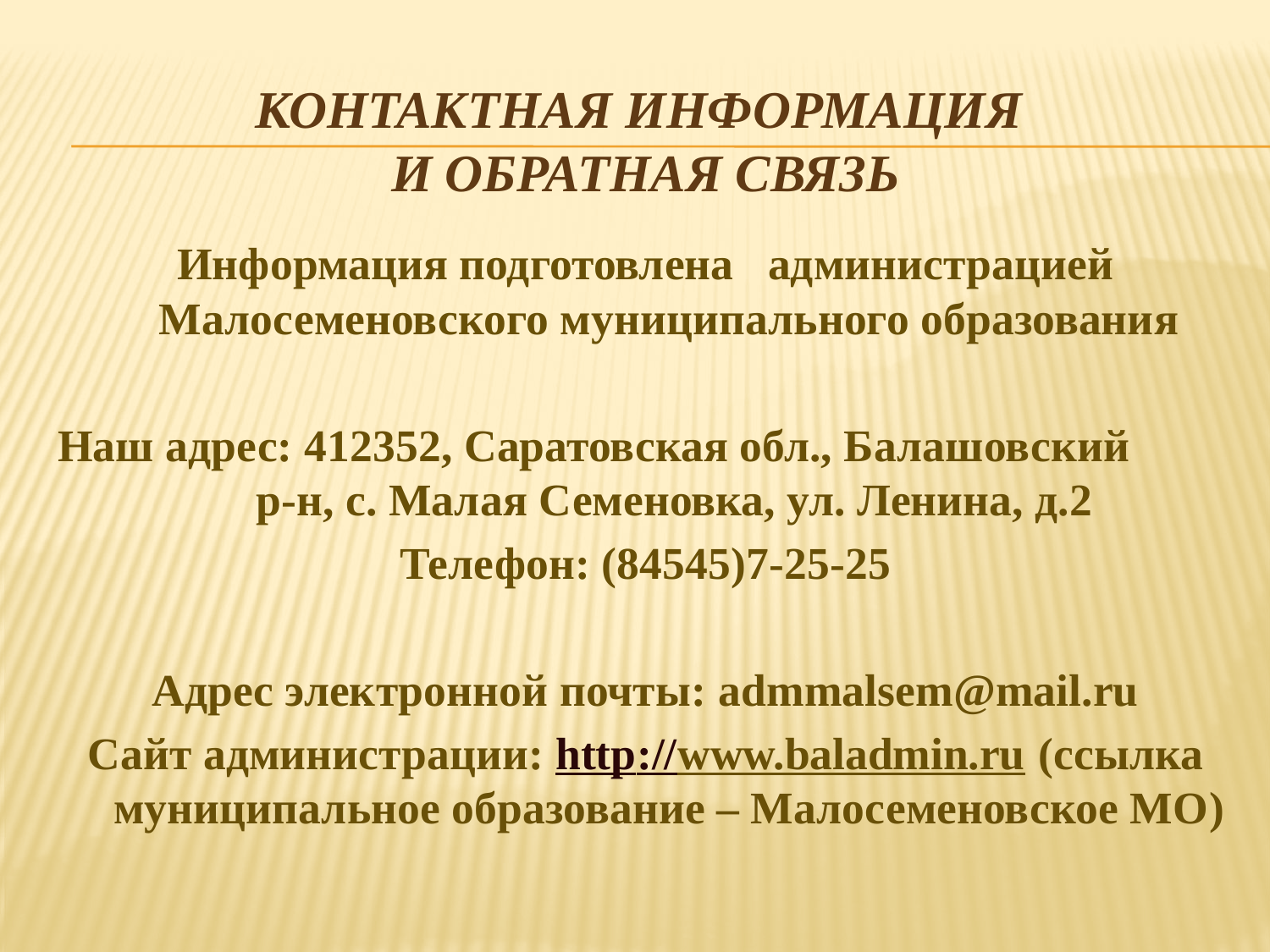

# Контактная информация и обратная связь
Информация подготовлена   администрацией Малосеменовского муниципального образования

Наш адрес: 412352, Саратовская обл., Балашовский           р-н, с. Малая Семеновка, ул. Ленина, д.2
Телефон: (84545)7-25-25

Адрес электронной почты: admmalsem@mail.ru
Сайт администрации: http://www.baladmin.ru (ссылка муниципальное образование – Малосеменовское МО)